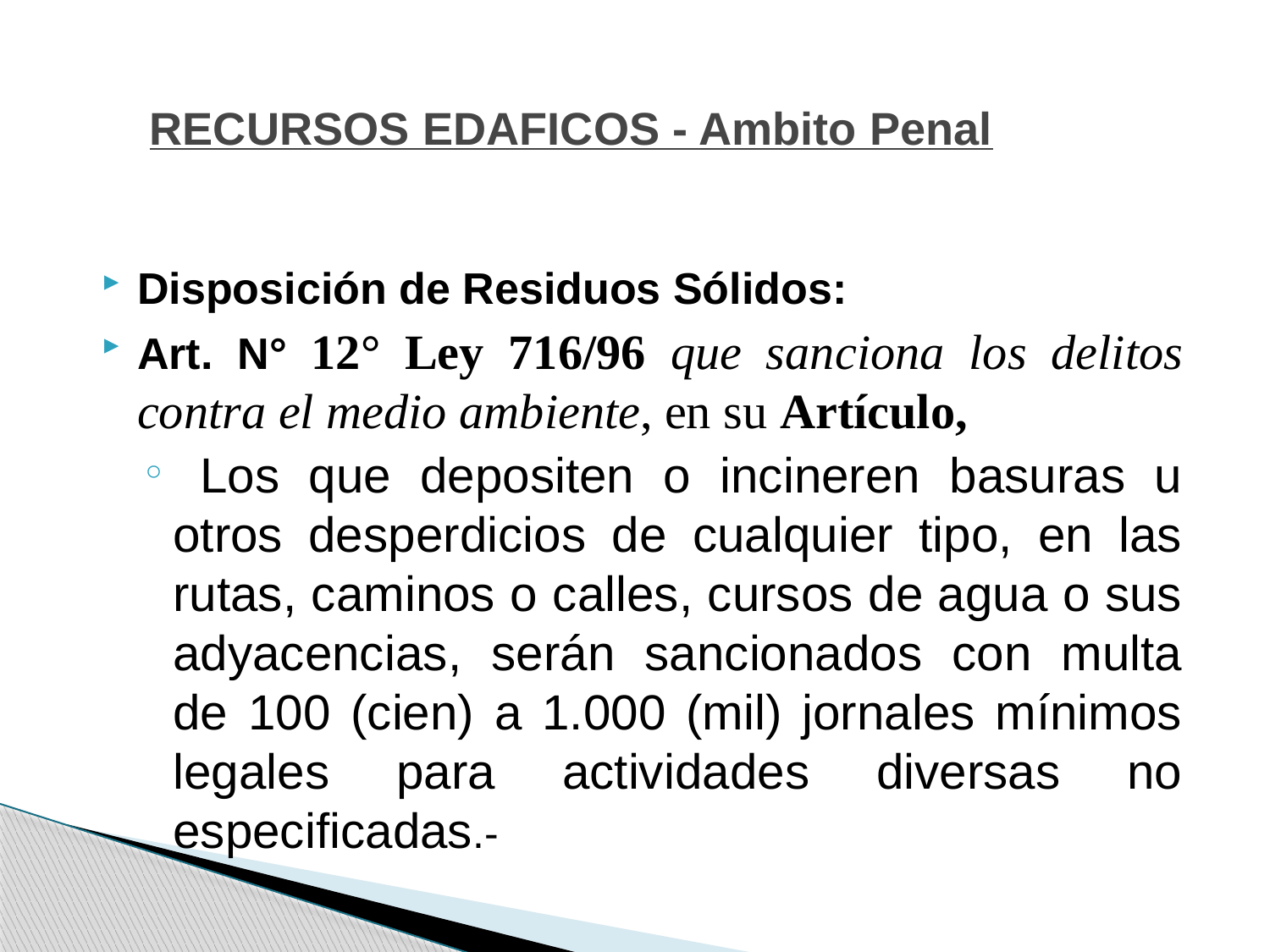

# RECURSOS EDAFICOS - Ambito Penal
Disposición de Residuos Sólidos:
Art. N° 12° Ley 716/96 que sanciona los delitos contra el medio ambiente, en su Artículo,
 Los que depositen o incineren basuras u otros desperdicios de cualquier tipo, en las rutas, caminos o calles, cursos de agua o sus adyacencias, serán sancionados con multa de 100 (cien) a 1.000 (mil) jornales mínimos legales para actividades diversas no especificadas.-